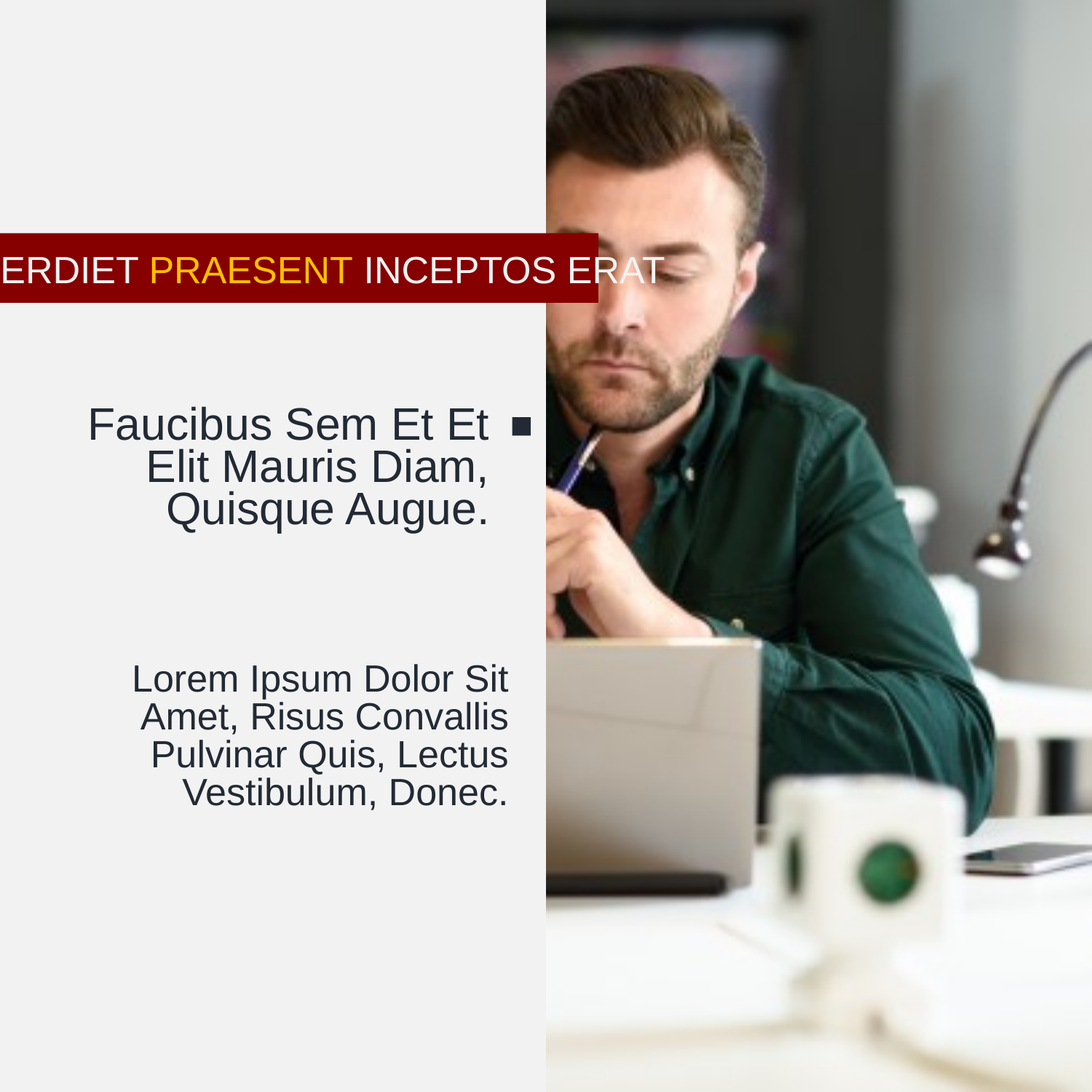

IMPERDIET PRAESENT INCEPTOS ERAT
Faucibus Sem Et Et Elit Mauris Diam, Quisque Augue.

Lorem Ipsum Dolor Sit Amet, Risus Convallis Pulvinar Quis, Lectus Vestibulum, Donec.